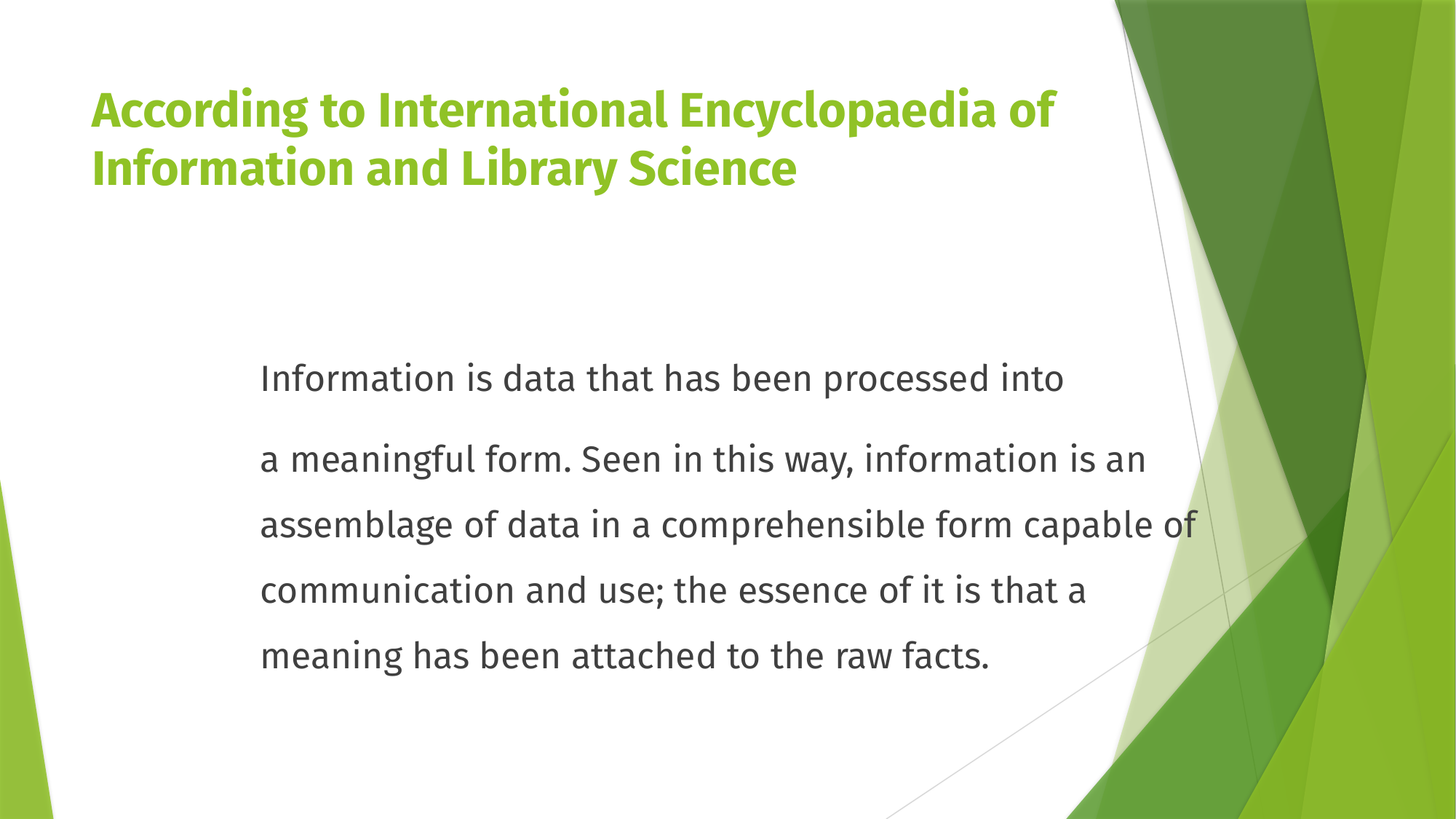

# According to International Encyclopaedia of Information and Library Science

Information is data that has been processed into
a meaningful form. Seen in this way, information is an assemblage of data in a comprehensible form capable of communication and use; the essence of it is that a meaning has been attached to the raw facts.